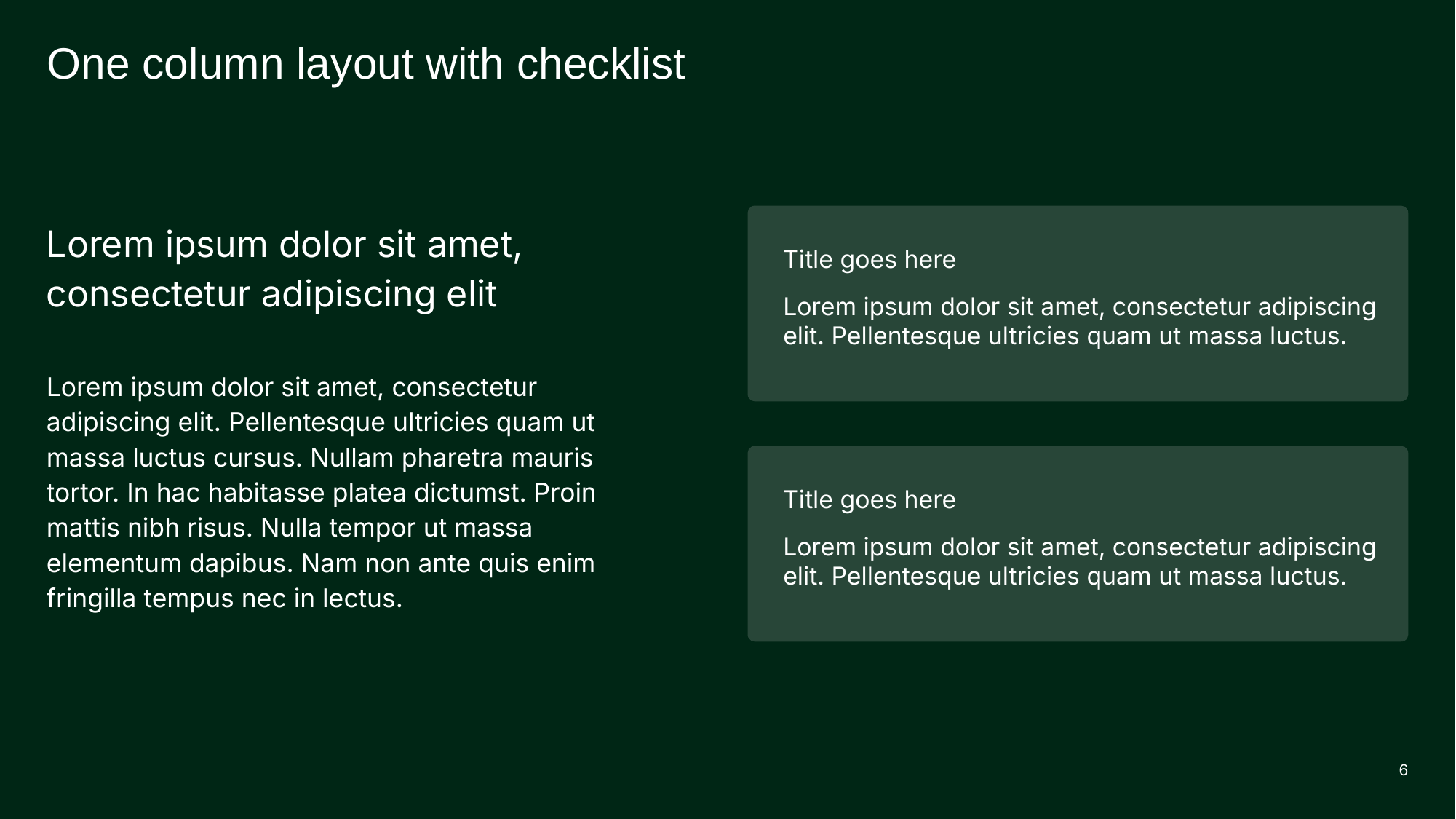

# One column layout with checklist

Lorem ipsum dolor sit amet,
consectetur adipiscing elit
Title goes here
Lorem ipsum dolor sit amet, consectetur adipiscing elit. Pellentesque ultricies quam ut massa luctus.
Lorem ipsum dolor sit amet, consectetur adipiscing elit. Pellentesque ultricies quam ut massa luctus cursus. Nullam pharetra mauris tortor. In hac habitasse platea dictumst. Proin mattis nibh risus. Nulla tempor ut massa elementum dapibus. Nam non ante quis enim fringilla tempus nec in lectus.

Title goes here
Lorem ipsum dolor sit amet, consectetur adipiscing elit. Pellentesque ultricies quam ut massa luctus.
6